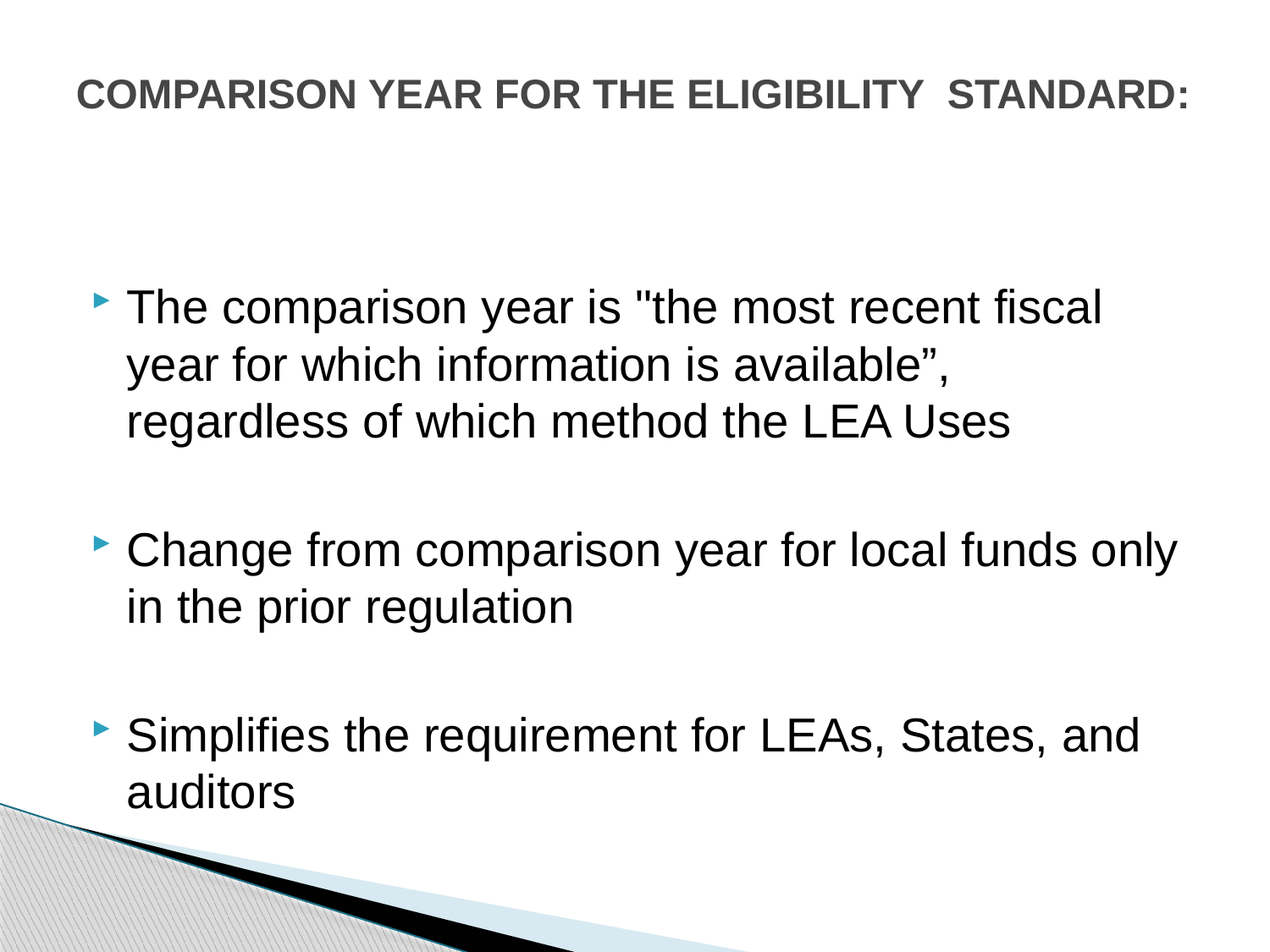

# Comparison Year for the Eligibility  Standard:

The comparison year is "the most recent fiscal year for which information is available”,  regardless of which method the LEA Uses

Change from comparison year for local funds only in the prior regulation

Simplifies the requirement for LEAs, States, and auditors